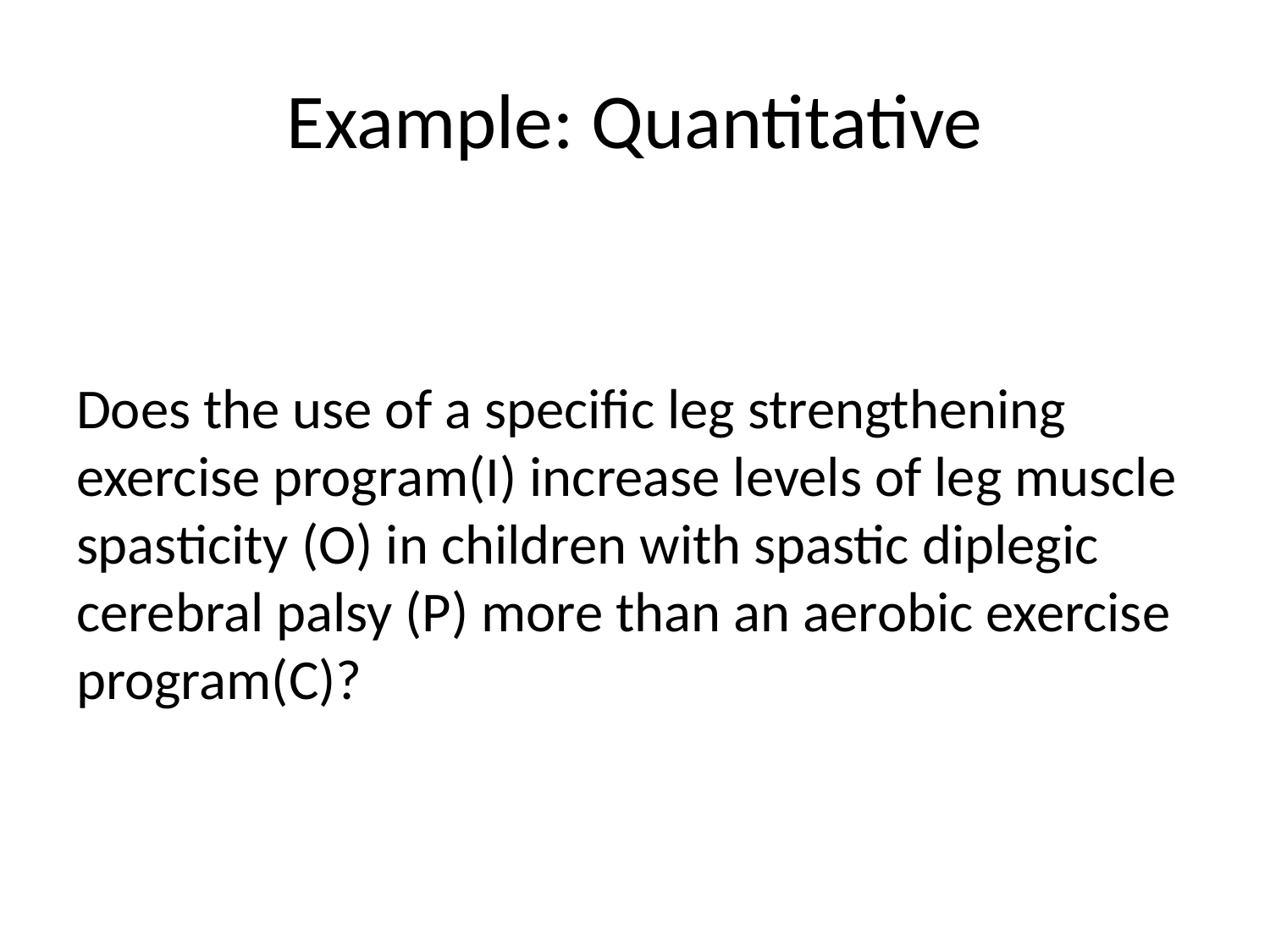

# Example: Quantitative
Does the use of a specific leg strengthening exercise program(I) increase levels of leg muscle spasticity (O) in children with spastic diplegic cerebral palsy (P) more than an aerobic exercise program(C)?